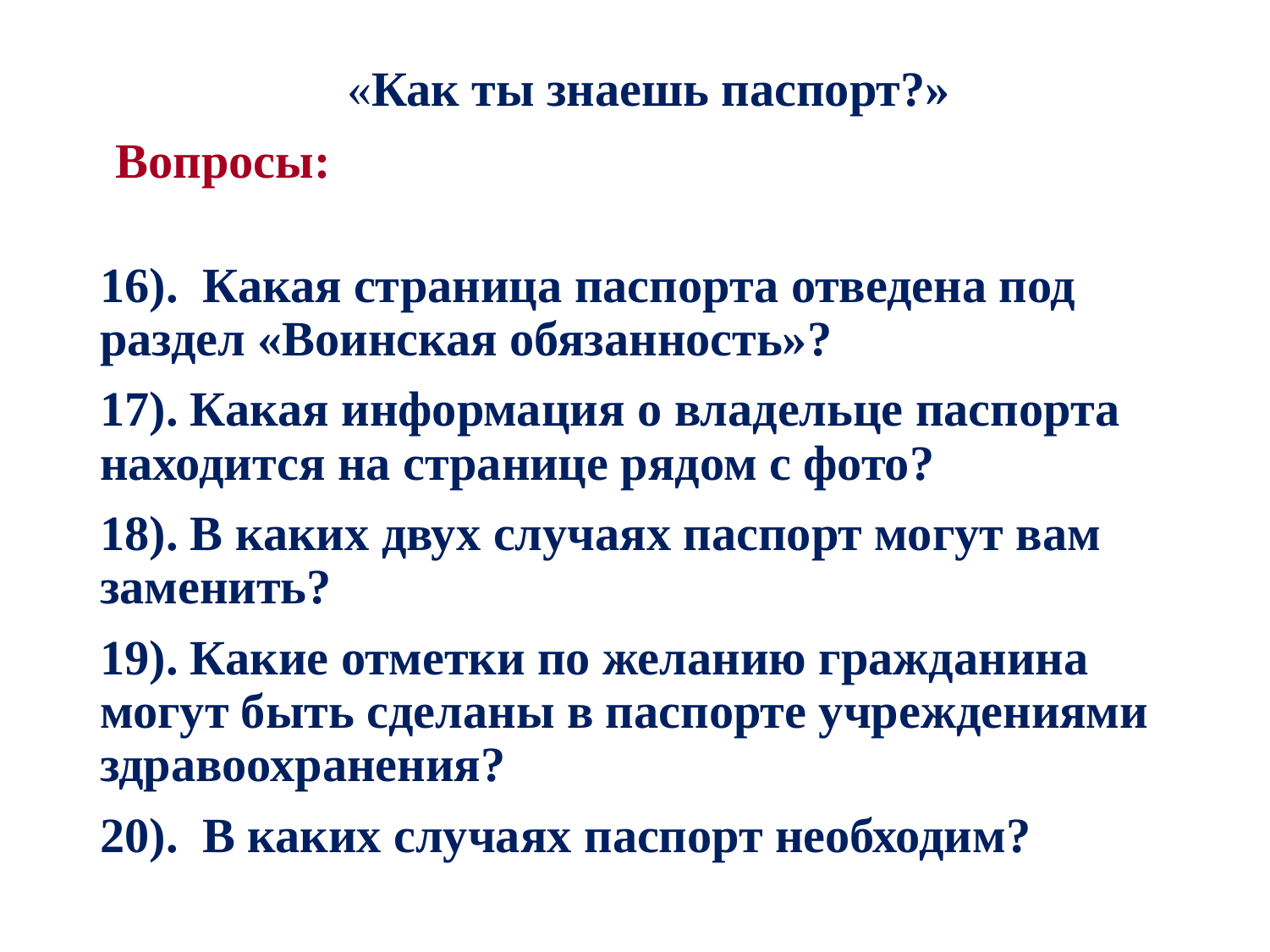

«Как ты знаешь паспорт?»
Вопросы:
16).  Какая страница паспорта отведена под раздел «Воинская обязанность»?
17). Какая информация о владельце паспорта находится на странице рядом с фото?
18). В каких двух случаях паспорт могут вам заменить?
19). Какие отметки по желанию гражданина могут быть сделаны в паспорте учреждениями здравоохранения?
20).  В каких случаях паспорт необходим?